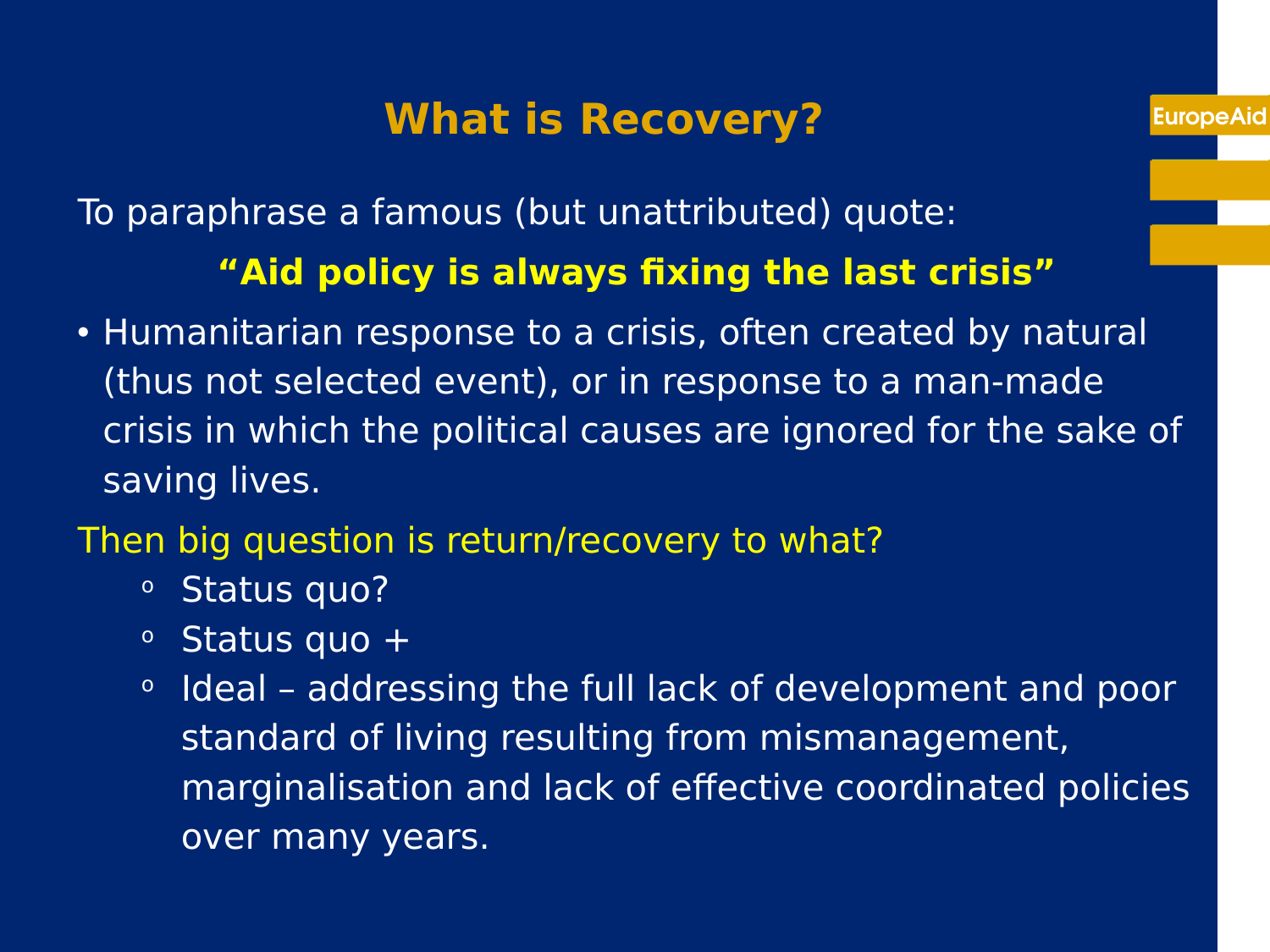

# What is Recovery?
To paraphrase a famous (but unattributed) quote:
“Aid policy is always fixing the last crisis”
Humanitarian response to a crisis, often created by natural (thus not selected event), or in response to a man-made crisis in which the political causes are ignored for the sake of saving lives.
Then big question is return/recovery to what?
Status quo?
Status quo +
Ideal – addressing the full lack of development and poor standard of living resulting from mismanagement, marginalisation and lack of effective coordinated policies over many years.